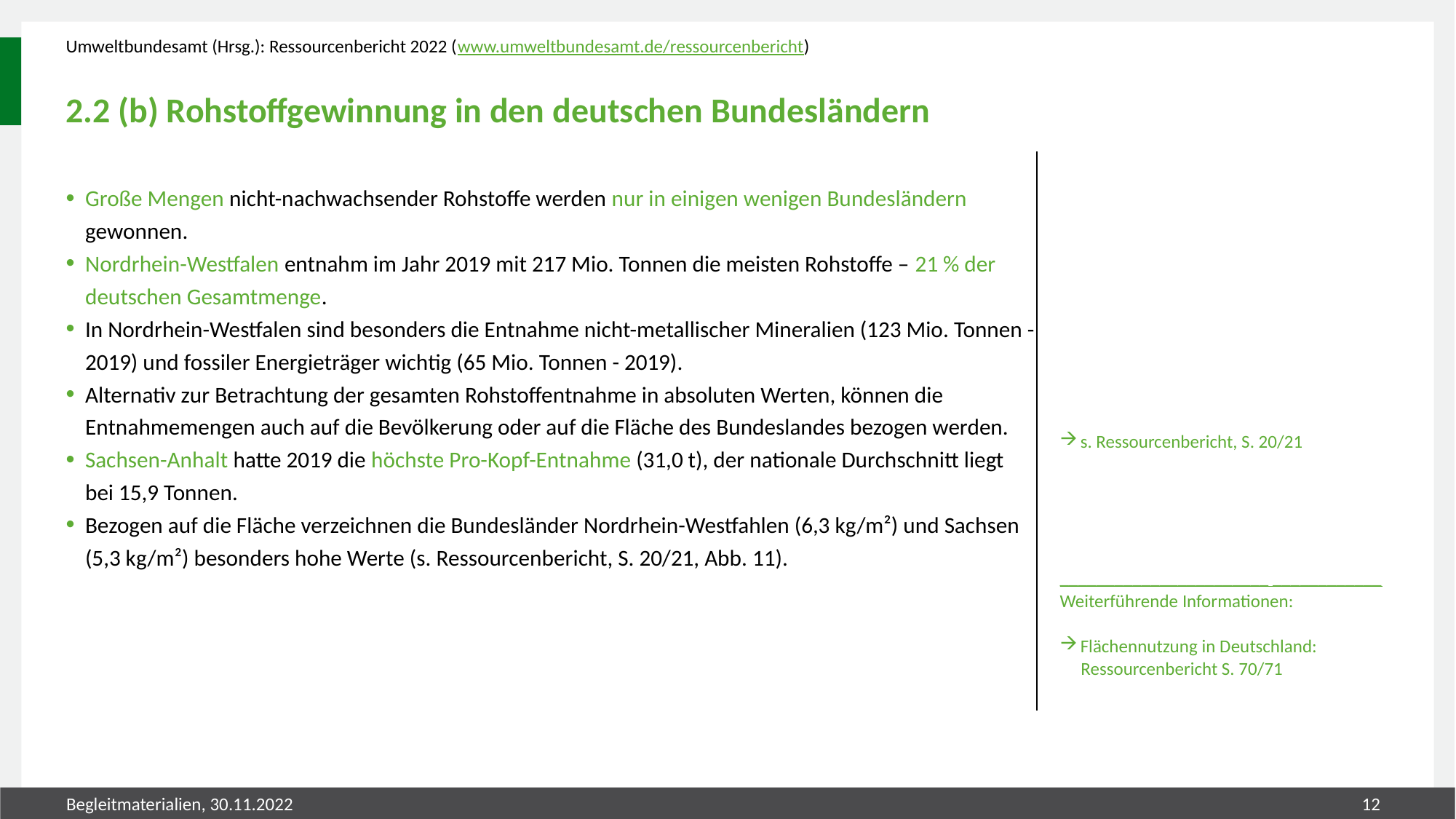

Umweltbundesamt (Hrsg.): Ressourcenbericht 2022 (www.umweltbundesamt.de/ressourcenbericht)
# 2.2 (b) Rohstoffgewinnung in den deutschen Bundesländern
Große Mengen nicht-nachwachsender Rohstoffe werden nur in einigen wenigen Bundesländern gewonnen.
Nordrhein-Westfalen entnahm im Jahr 2019 mit 217 Mio. Tonnen die meisten Rohstoffe – 21 % der deutschen Gesamtmenge.
In Nordrhein-Westfalen sind besonders die Entnahme nicht-metallischer Mineralien (123 Mio. Tonnen - 2019) und fossiler Energieträger wichtig (65 Mio. Tonnen - 2019).
Alternativ zur Betrachtung der gesamten Rohstoffentnahme in absoluten Werten, können die Entnahmemengen auch auf die Bevölkerung oder auf die Fläche des Bundeslandes bezogen werden.
Sachsen-Anhalt hatte 2019 die höchste Pro-Kopf-Entnahme (31,0 t), der nationale Durchschnitt liegt bei 15,9 Tonnen.
Bezogen auf die Fläche verzeichnen die Bundesländer Nordrhein-Westfahlen (6,3 kg/m²) und Sachsen (5,3 kg/m²) besonders hohe Werte (s. Ressourcenbericht, S. 20/21, Abb. 11).

s. Ressourcenbericht, S. 20/21

_______________________ ____________
Weiterführende Informationen:

Flächennutzung in Deutschland:
     Ressourcenbericht S. 70/71
Begleitmaterialien, 30.11.2022
12